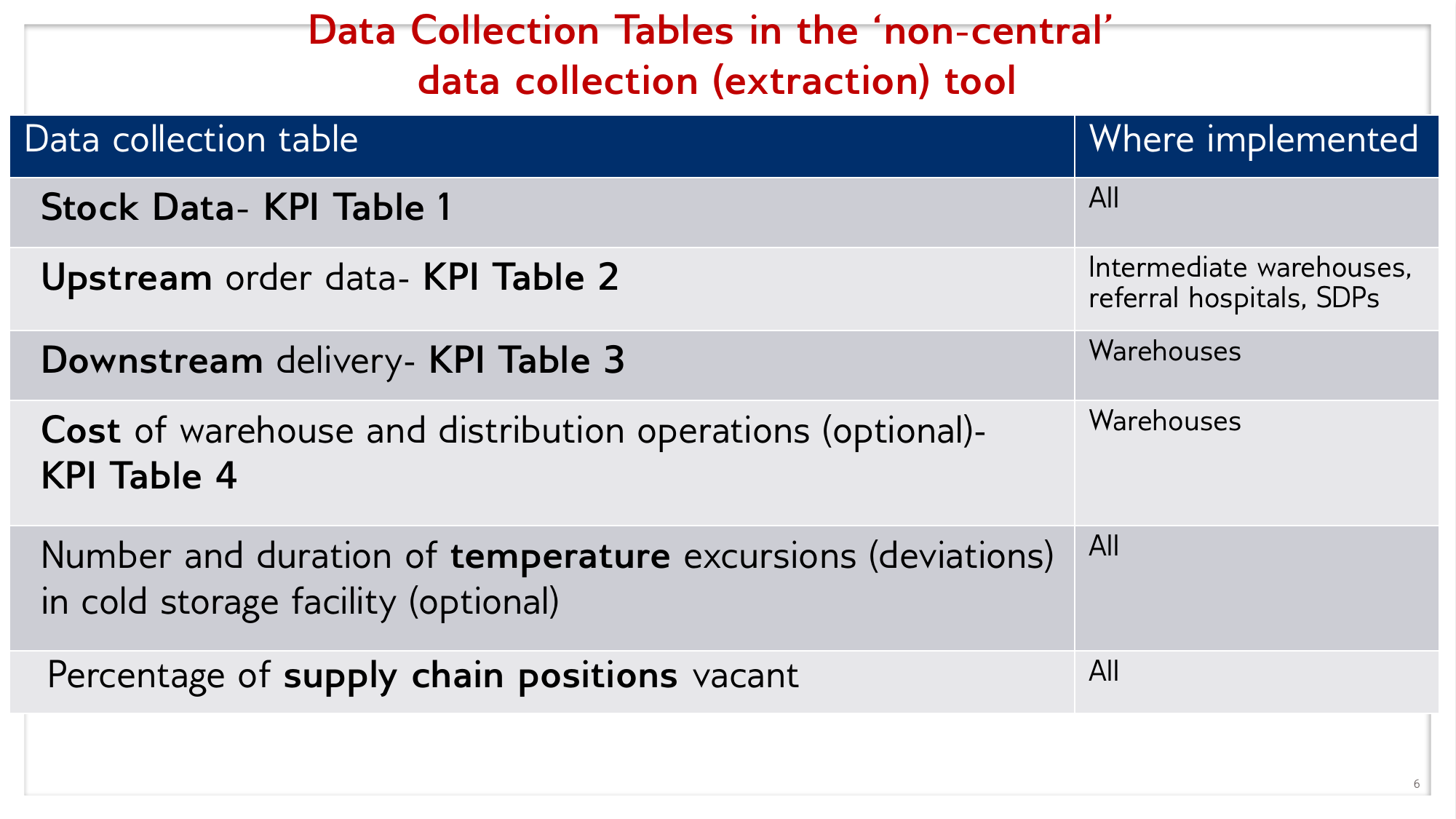

# Data Collection Tables in the ‘non-central’ data collection (extraction) tool
| Data collection table | Where implemented |
| --- | --- |
| Stock Data- KPI Table 1 | All |
| Upstream order data- KPI Table 2 | Intermediate warehouses, referral hospitals, SDPs |
| Downstream delivery- KPI Table 3 | Warehouses |
| Cost of warehouse and distribution operations (optional)- KPI Table 4 | Warehouses |
| Number and duration of temperature excursions (deviations) in cold storage facility (optional) | All |
| Percentage of supply chain positions vacant | All |

6